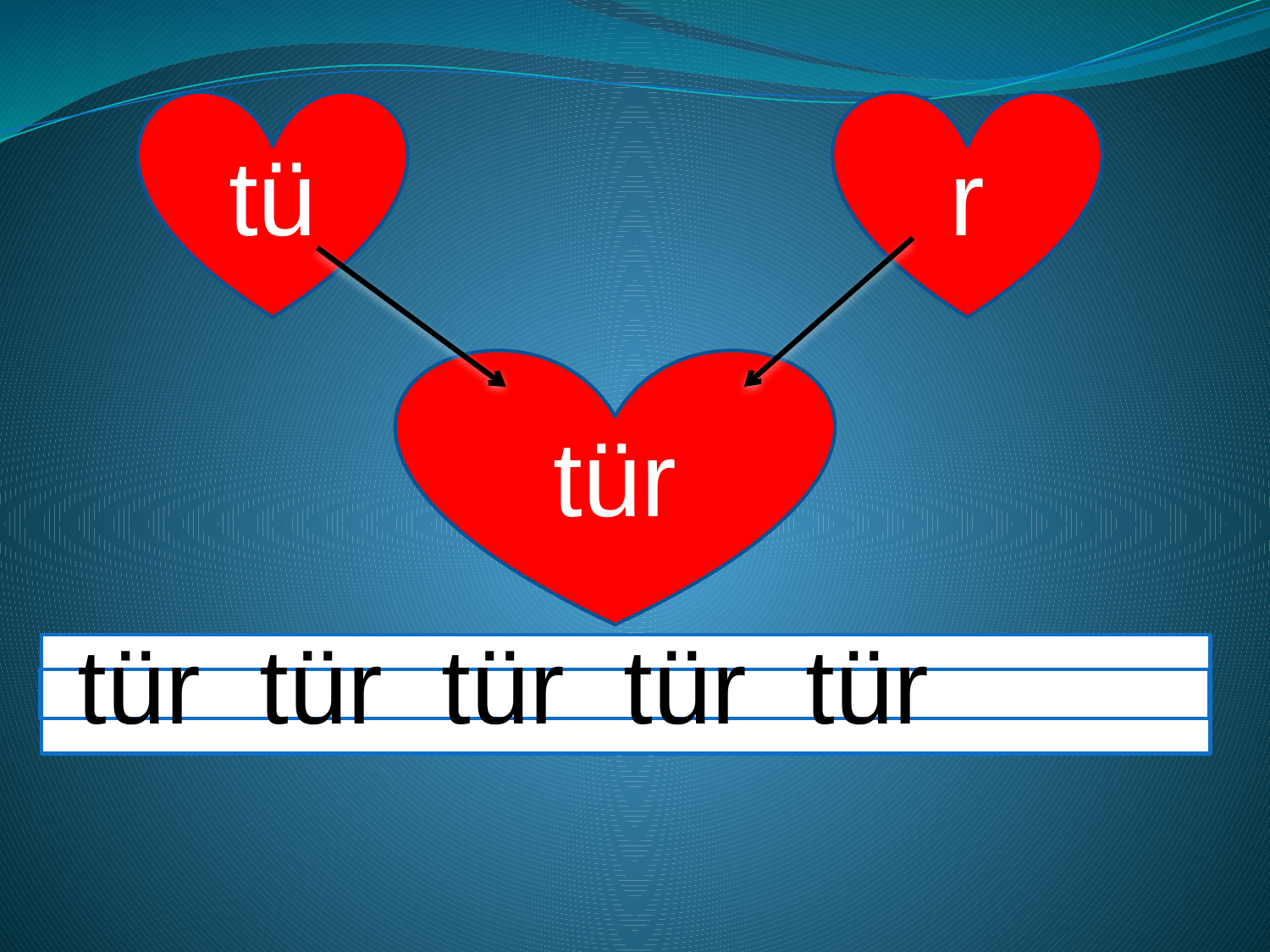

tü
r

tür

  tür  tür  tür  tür  tür